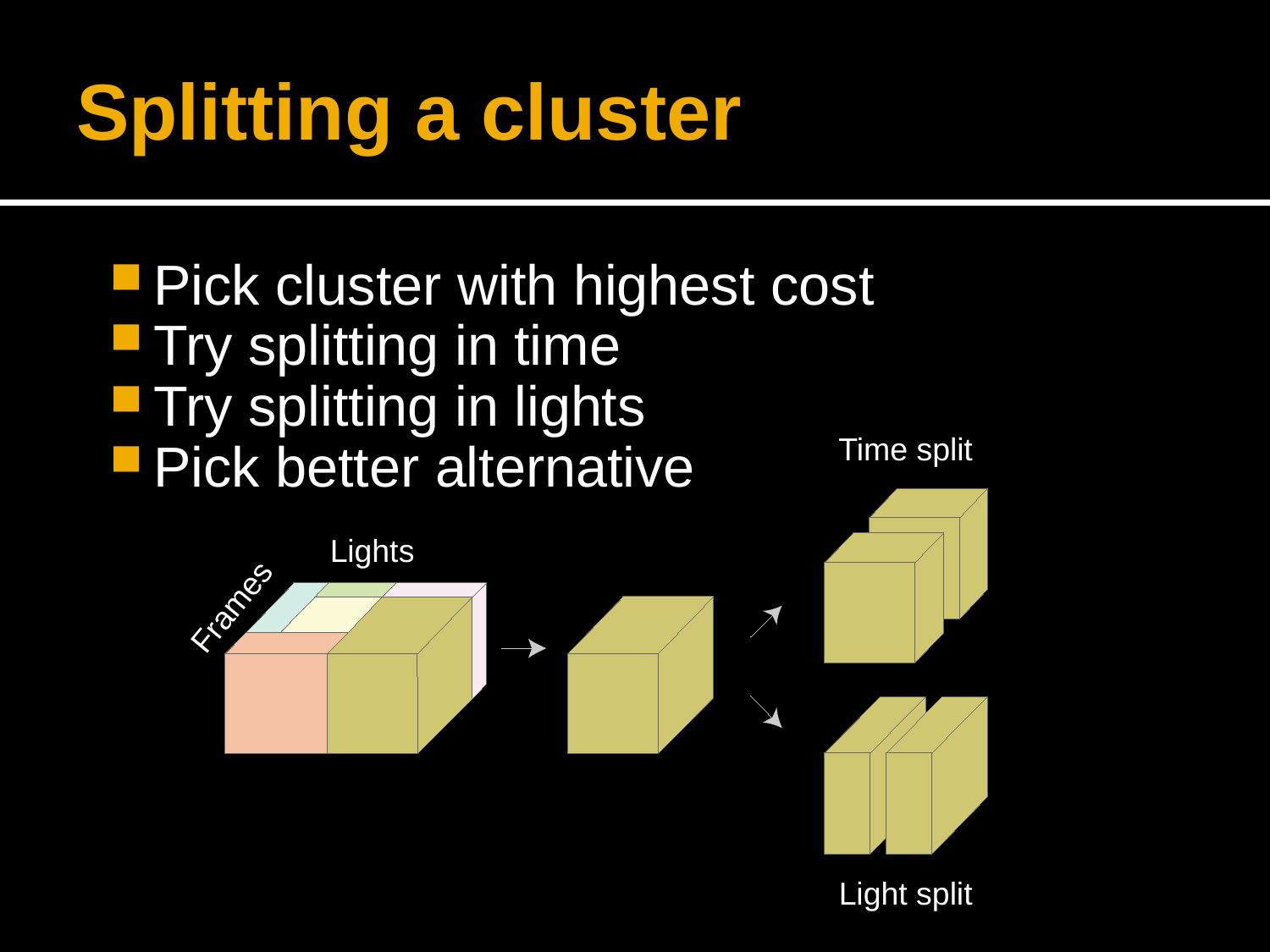

# Splitting a cluster
Pick cluster with highest cost
Try splitting in time
Try splitting in lights
Pick better alternative
Time split

Lights
Frames

Light split